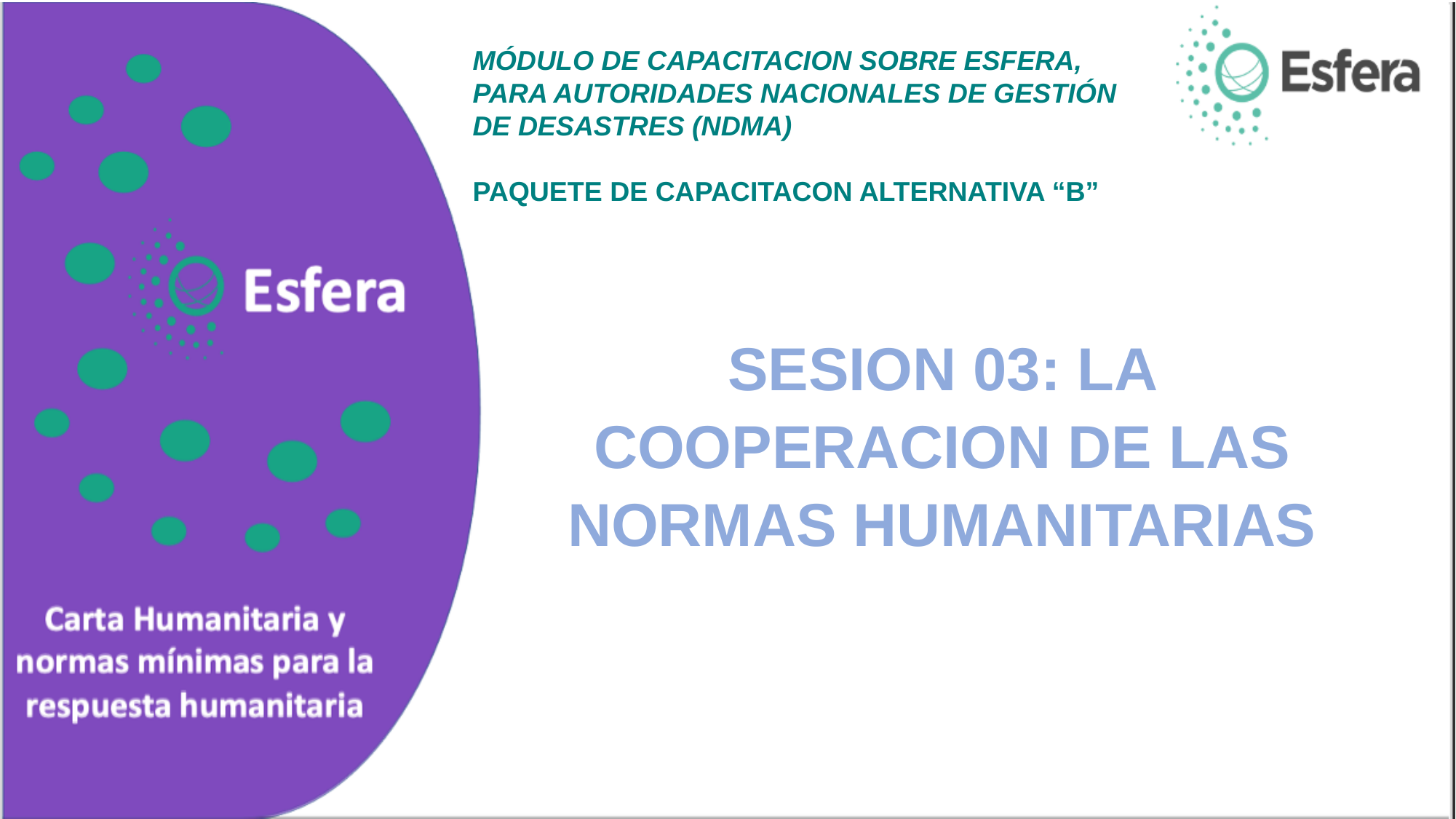

MÓDULO DE CAPACITACION SOBRE ESFERA,
PARA AUTORIDADES NACIONALES DE GESTIÓN DE DESASTRES (NDMA)

PAQUETE DE CAPACITACON ALTERNATIVA “B”

SESION 03: LA COOPERACION DE LAS NORMAS HUMANITARIAS